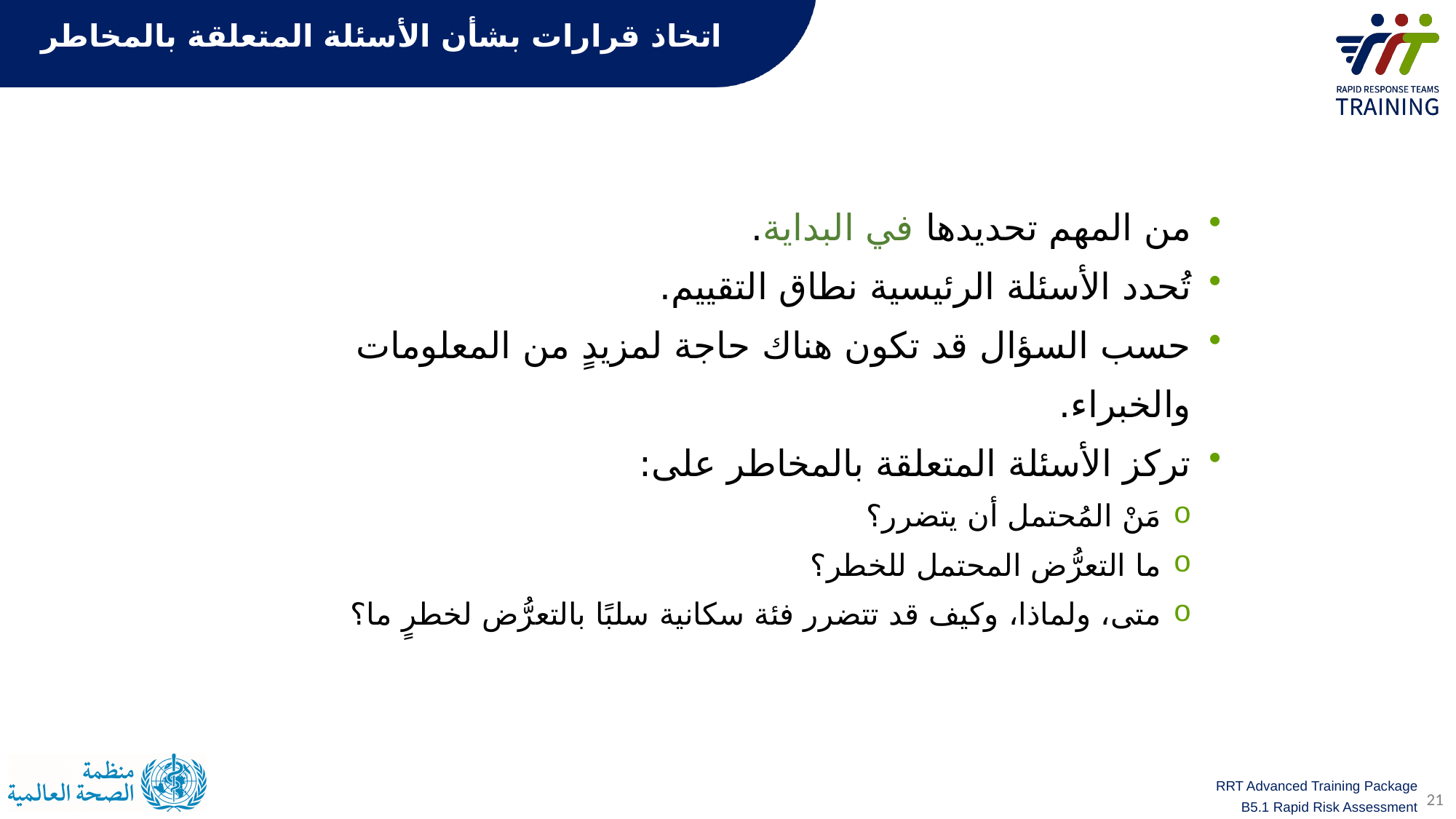

اتخاذ قرارات بشأن الأسئلة المتعلقة بالمخاطر
من المهم تحديدها في البداية.
تُحدد الأسئلة الرئيسية نطاق التقييم.
حسب السؤال قد تكون هناك حاجة لمزيدٍ من المعلومات والخبراء.
تركز الأسئلة المتعلقة بالمخاطر على:
مَنْ المُحتمل أن يتضرر؟
ما التعرُّض المحتمل للخطر؟
متى، ولماذا، وكيف قد تتضرر فئة سكانية سلبًا بالتعرُّض لخطرٍ ما؟